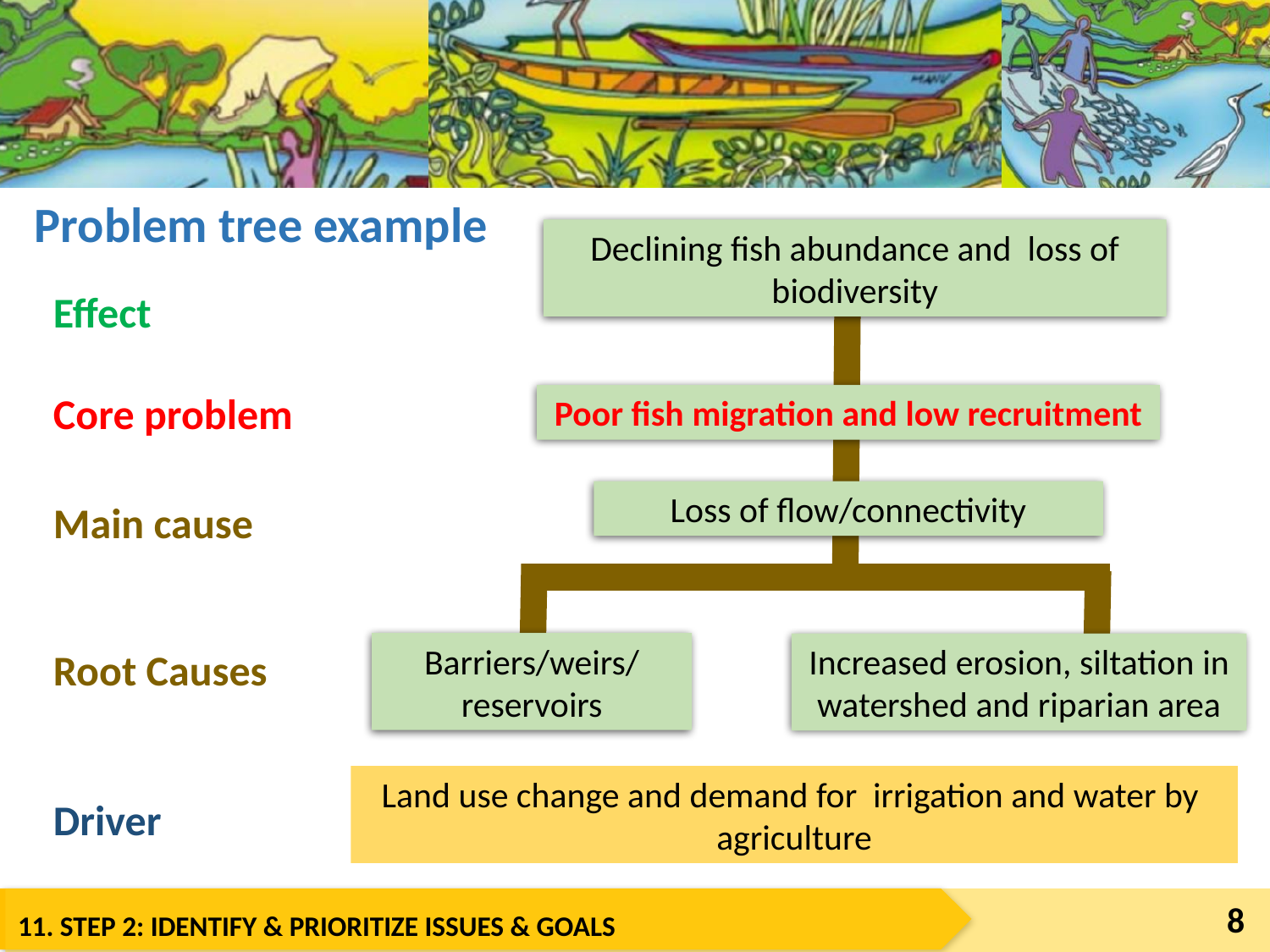

# Problem tree example
Declining fish abundance and  loss of biodiversity
Effect
Core problem
Poor fish migration and low recruitment
Loss of flow/connectivity
Main cause
Barriers/weirs/ reservoirs
Increased erosion, siltation in watershed and riparian area
Root Causes
Land use change and demand for  irrigation and water by  agriculture
Driver
8